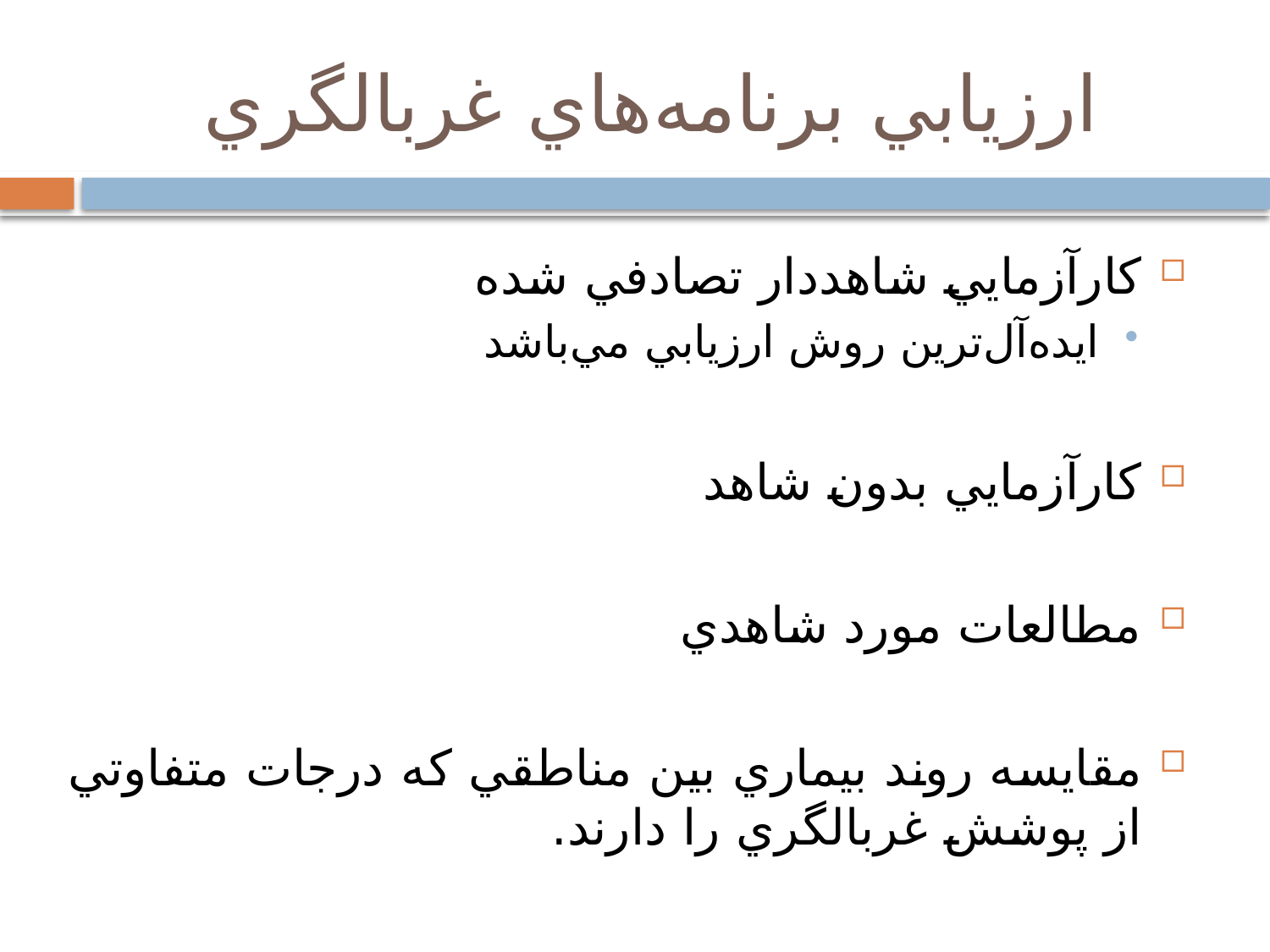

# ارزيابي برنامه‌هاي غربالگري
كارآزمايي شاهددار تصادفي شده
ايده‌آل‌ترين روش ارزيابي مي‌باشد

كارآزمايي بدون شاهد

مطالعات مورد شاهدي

مقايسه روند بيماري بين مناطقي كه درجات متفاوتي از پوشش غربالگري را دارند.